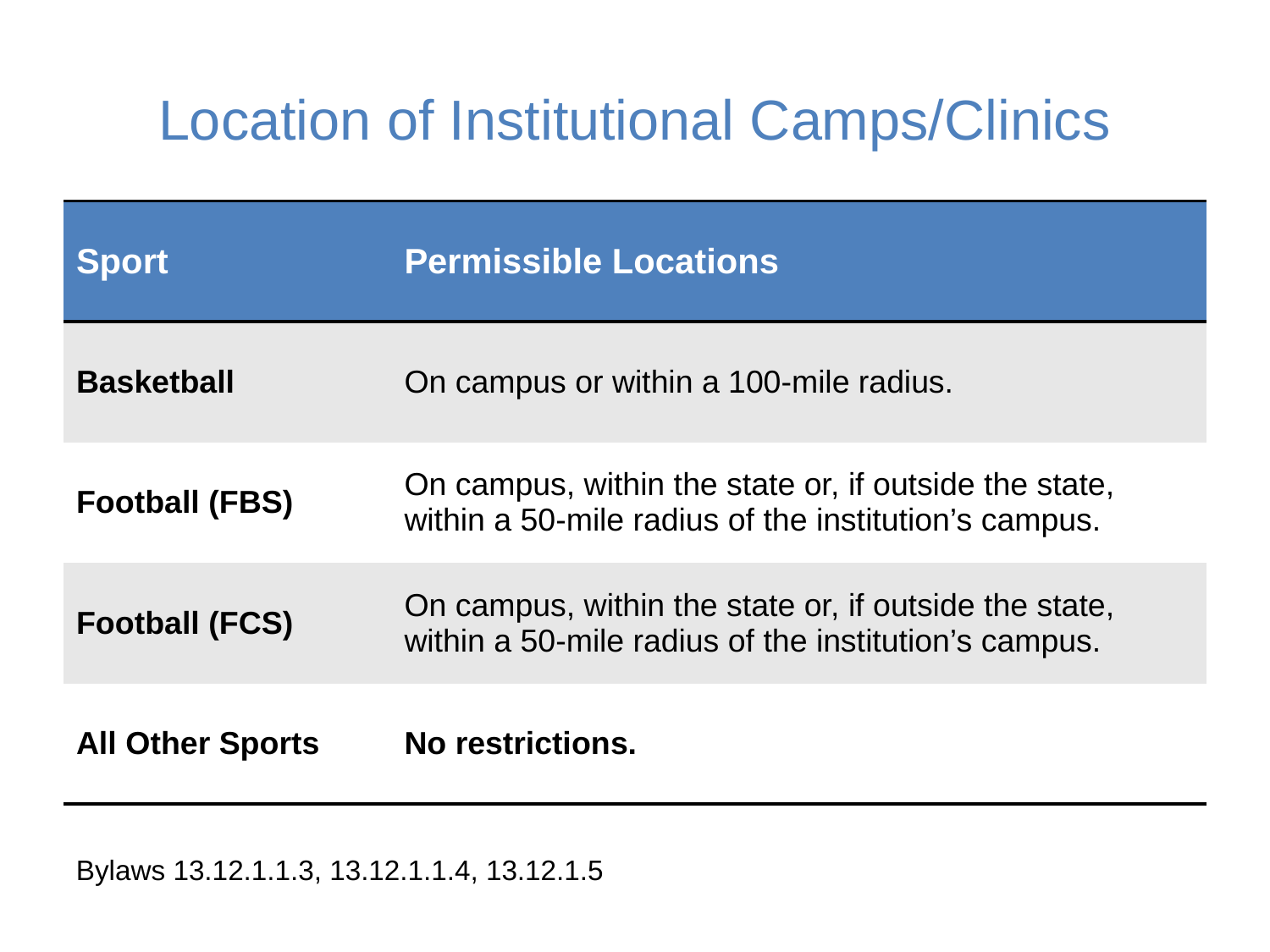

# Location of Institutional Camps/Clinics
| Sport | Permissible Locations |
| --- | --- |
| Basketball | On campus or within a 100-mile radius. |
| Football (FBS) | On campus, within the state or, if outside the state, within a 50-mile radius of the institution’s campus. |
| Football (FCS) | On campus, within the state or, if outside the state, within a 50-mile radius of the institution’s campus. |
| All Other Sports | No restrictions. |
Bylaws 13.12.1.1.3, 13.12.1.1.4, 13.12.1.5